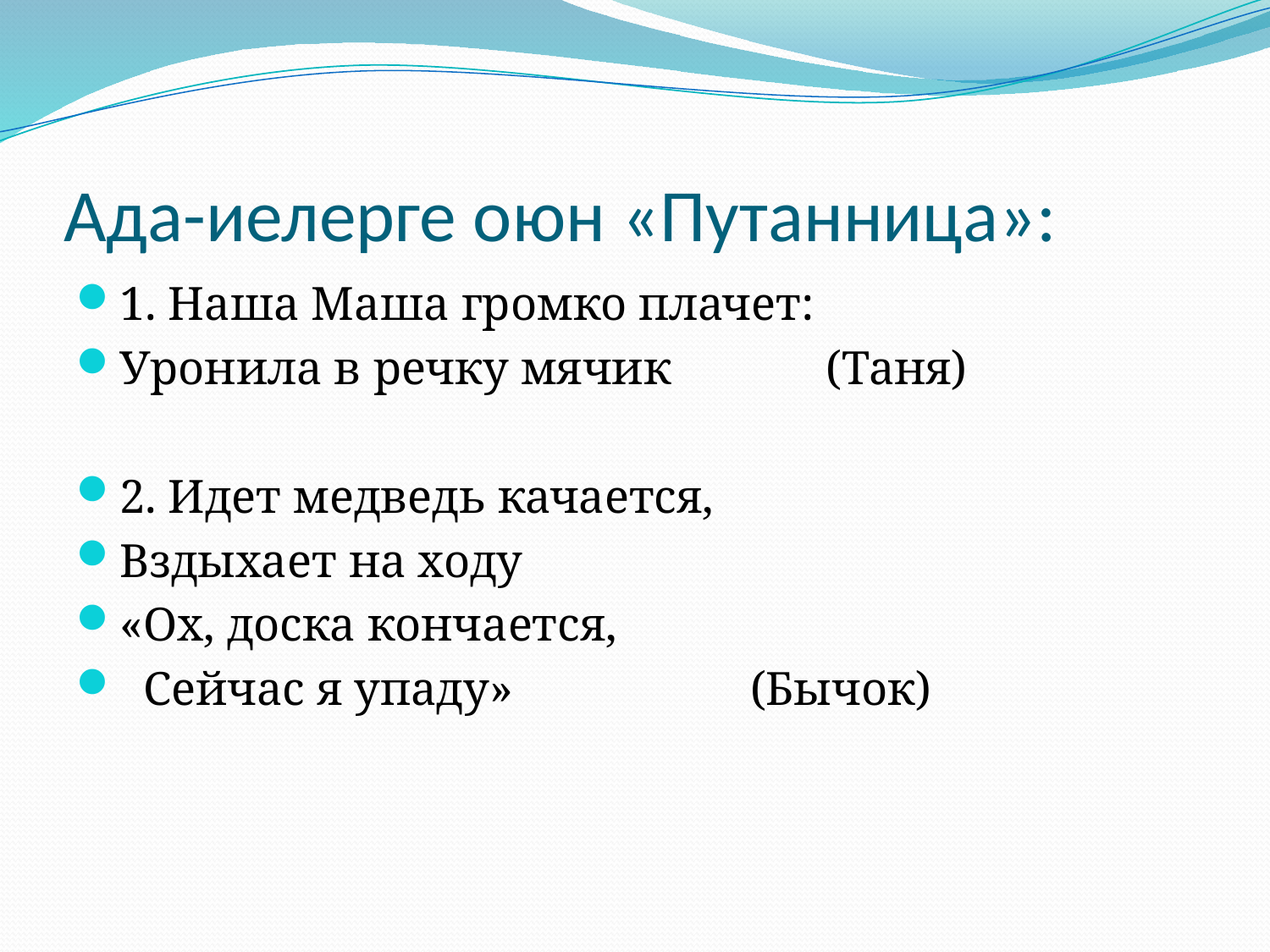

# Ада-иелерге оюн «Путанница»:
1. Наша Маша громко плачет:
Уронила в речку мячик             (Таня)

2. Идет медведь качается,
Вздыхает на ходу
«Ох, доска кончается,
  Сейчас я упаду»                    (Бычок)